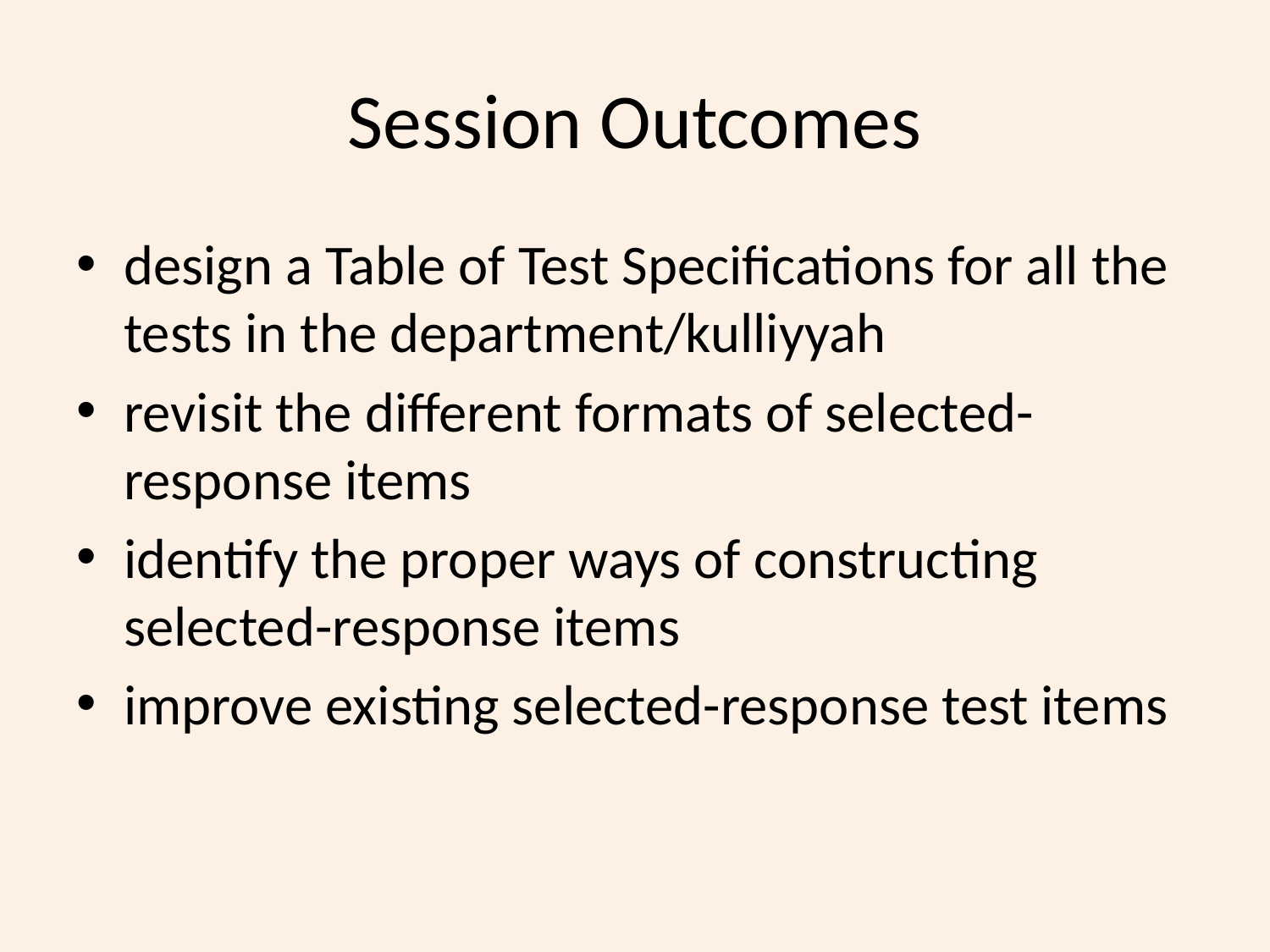

# Session Outcomes
design a Table of Test Specifications for all the tests in the department/kulliyyah
revisit the different formats of selected-response items
identify the proper ways of constructing selected-response items
improve existing selected-response test items